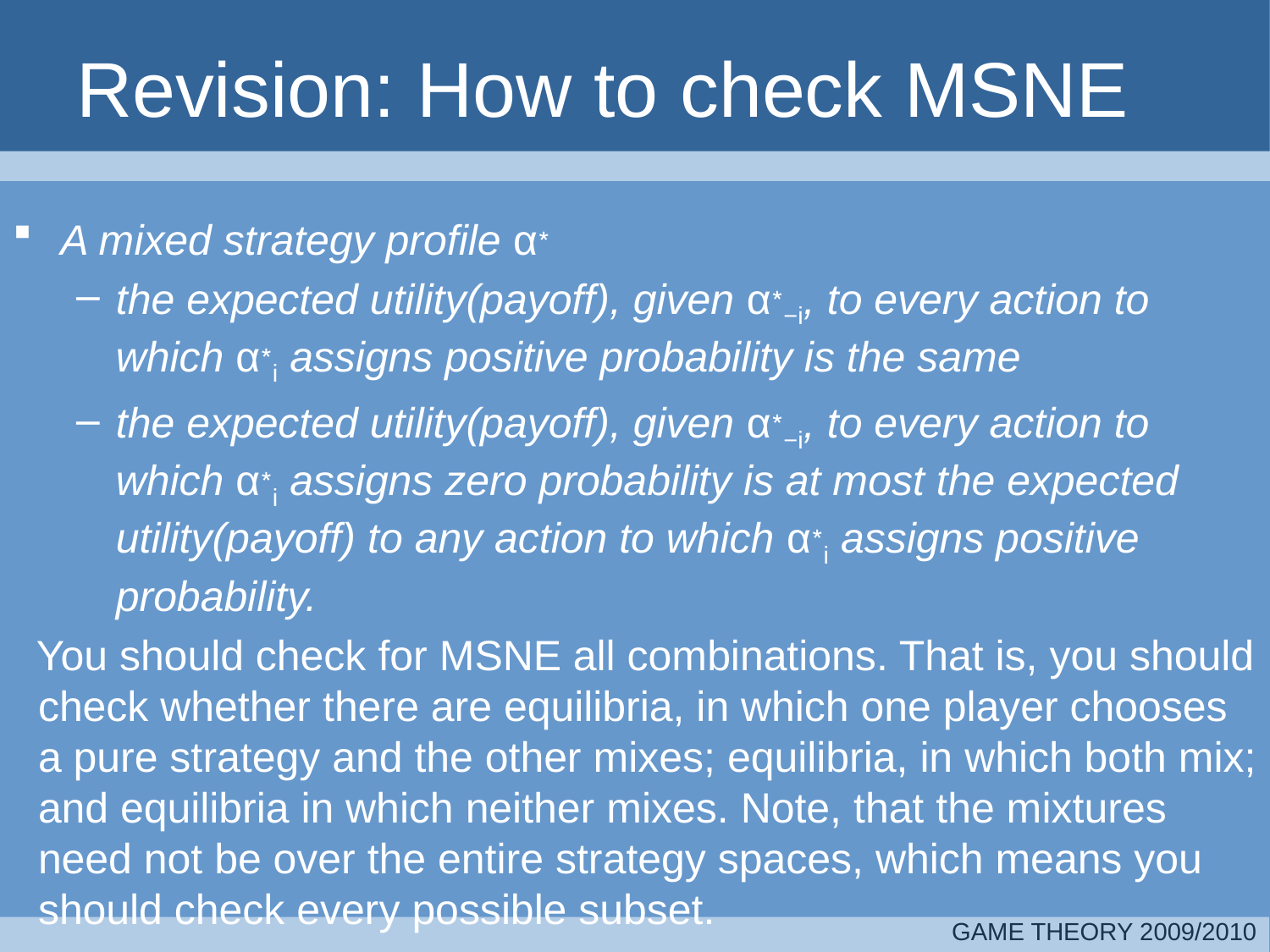

# Revision: How to check MSNE
A mixed strategy profile α∗
the expected utility(payoff), given α∗−i, to every action to which α∗i assigns positive probability is the same
the expected utility(payoff), given α∗−i, to every action to which α∗i assigns zero probability is at most the expected utility(payoff) to any action to which α∗i assigns positive probability.
  You should check for MSNE all combinations. That is, you should check whether there are equilibria, in which one player chooses a pure strategy and the other mixes; equilibria, in which both mix; and equilibria in which neither mixes. Note, that the mixtures need not be over the entire strategy spaces, which means you should check every possible subset.

GAME THEORY 2009/2010